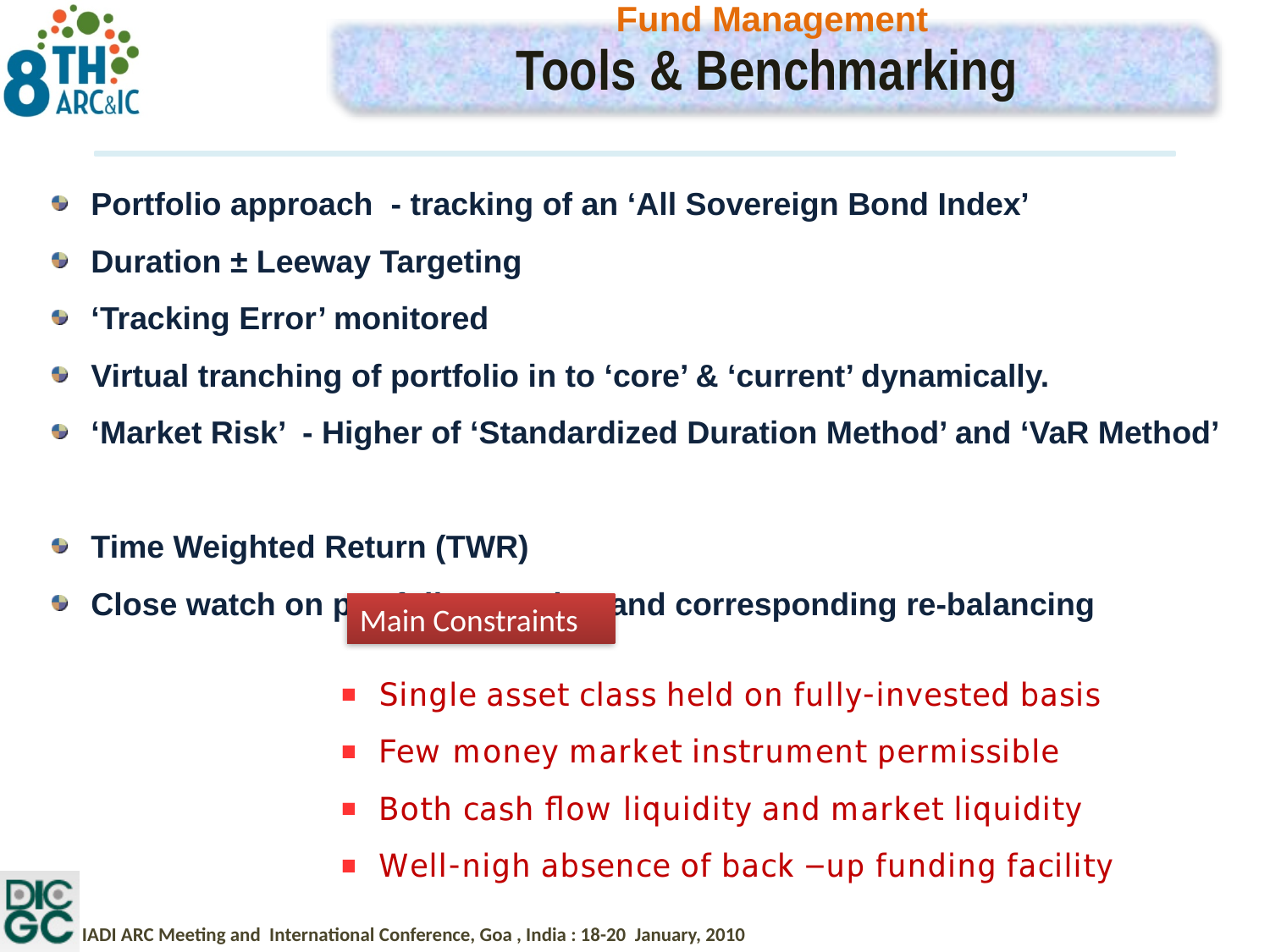

Fund Management
Tools & Benchmarking

 Portfolio approach  - tracking of an ‘All Sovereign Bond Index’
 Duration ± Leeway Targeting
 ‘Tracking Error’ monitored
 Virtual tranching of portfolio in to ‘core’ & ‘current’ dynamically.
 ‘Market Risk’  - Higher of ‘Standardized Duration Method’ and ‘VaR Method’
 Time Weighted Return (TWR)
 Close watch on portfolio Duration and corresponding re-balancing
Main Constraints
 Single asset class held on fully-invested basis
 Few money market instrument permissible
 Both cash flow liquidity and market liquidity
 Well-nigh absence of back –up funding facility